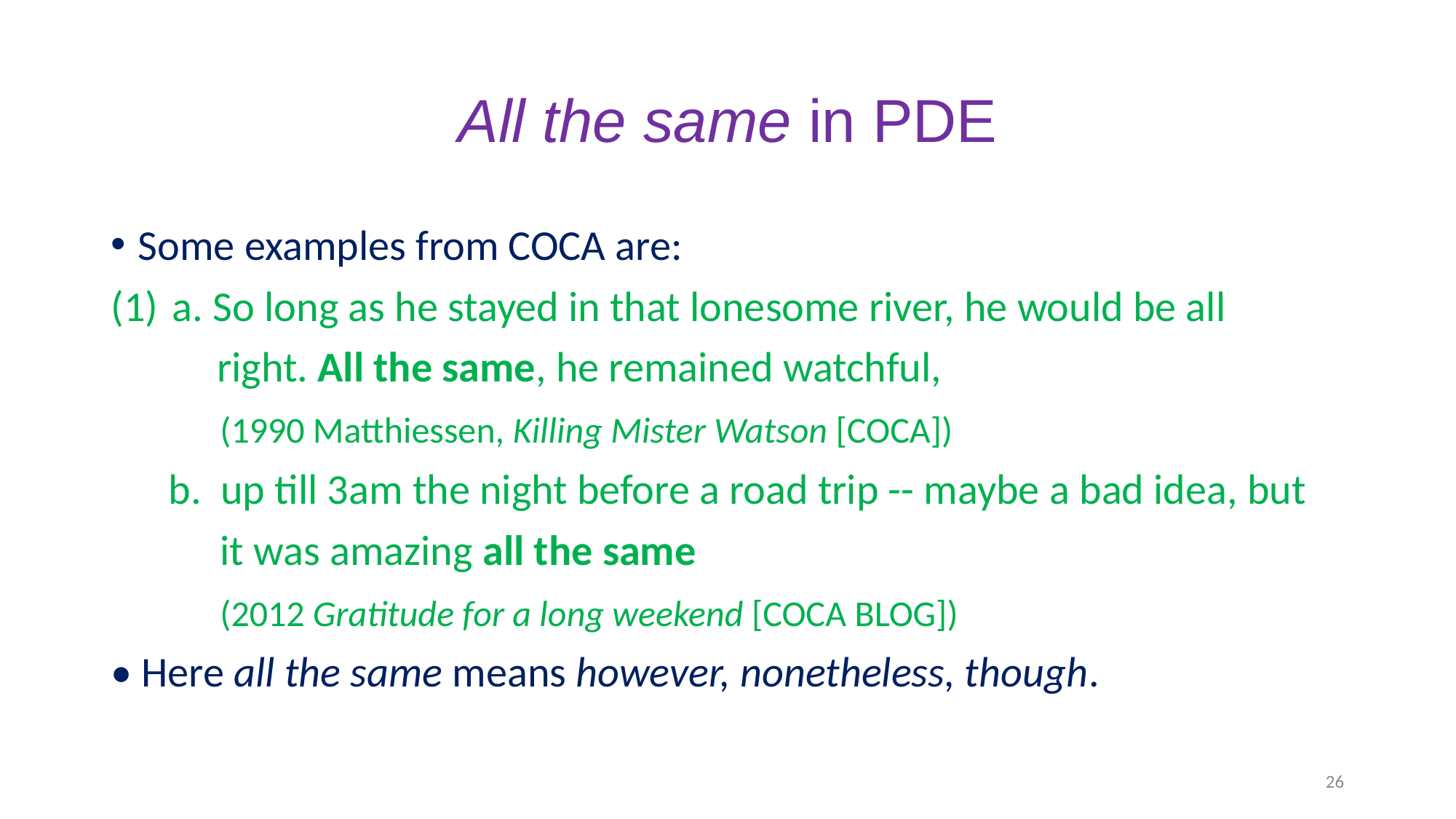

# All the same in PDE
Some examples from COCA are:
a. So long as he stayed in that lonesome river, he would be all
           right. All the same, he remained watchful,
	(1990 Matthiessen, Killing Mister Watson [COCA])
      b.  up till 3am the night before a road trip -- maybe a bad idea, but
	it was amazing all the same
	(2012 Gratitude for a long weekend [COCA BLOG])
• Here all the same means however, nonetheless, though.

26